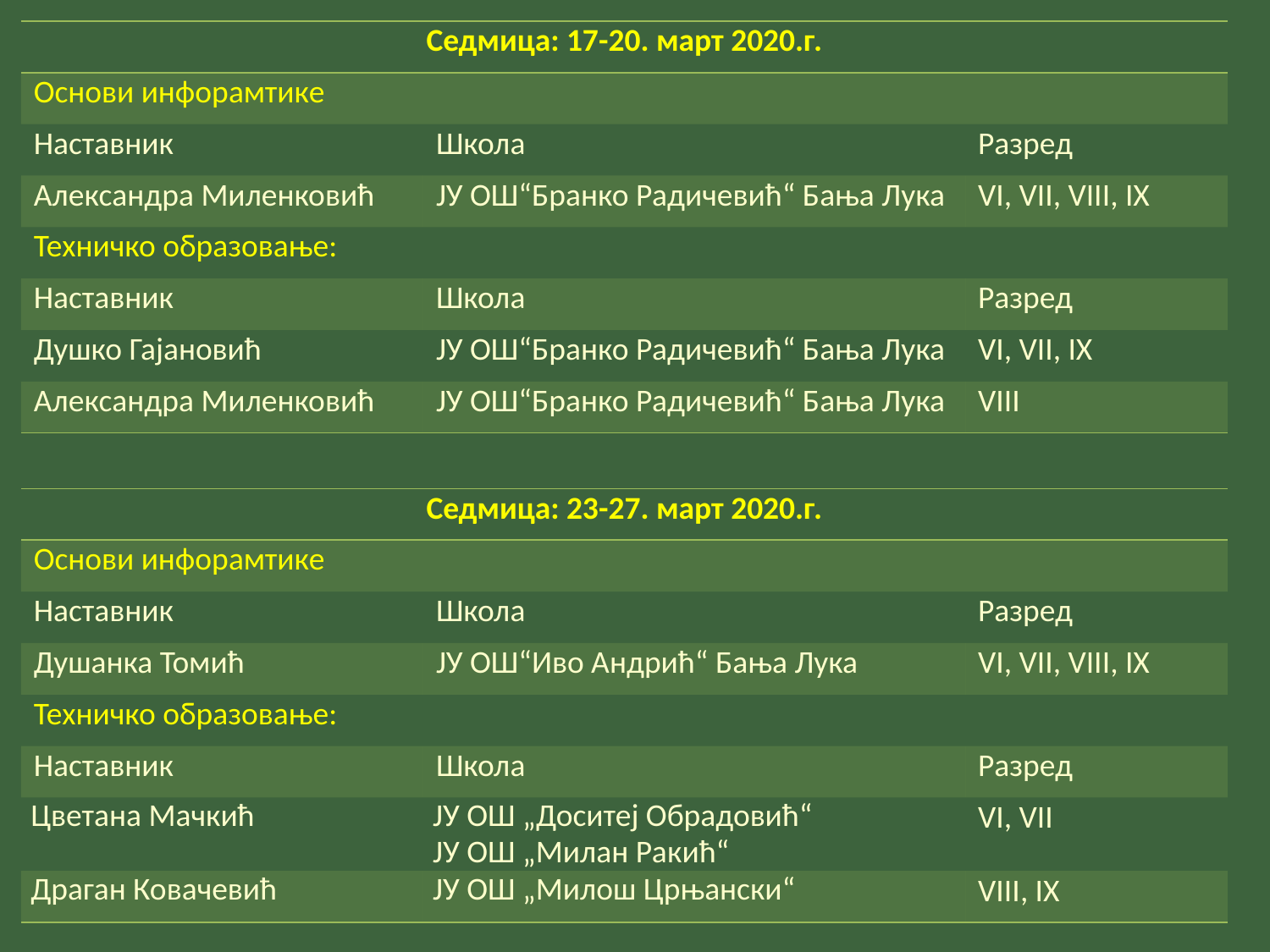

| Седмица: 17-20. март 2020.г. |  |  |
| --- | --- | --- |
| Основи инфорамтике |  |  |
| Наставник | Школа | Разред |
| Александра Миленковић | ЈУ ОШ“Бранко Радичевић“ Бања Лука | VI, VII, VIII, IX |
| Техничко образовање: |  |  |
| Наставник | Школа | Разред |
| Душко Гајановић | ЈУ ОШ“Бранко Радичевић“ Бања Лука | VI, VII, IX |
| Александра Миленковић | ЈУ ОШ“Бранко Радичевић“ Бања Лука | VIII |
| Седмица: 23-27. март 2020.г. |  |  |
| --- | --- | --- |
| Основи инфорамтике |  |  |
| Наставник | Школа | Разред |
| Душанка Томић | ЈУ ОШ“Иво Андрић“ Бања Лука | VI, VII, VIII, IX |
| Техничко образовање: |  |  |
| Наставник | Школа | Разред |
| Цветана Мачкић | JУ ОШ „Доситеј Обрадовић“ ЈУ ОШ „Милан Ракић“ | VI, VII |
| Драган Ковачевић | ЈУ ОШ „Милош Црњански“ | VIII, IX |